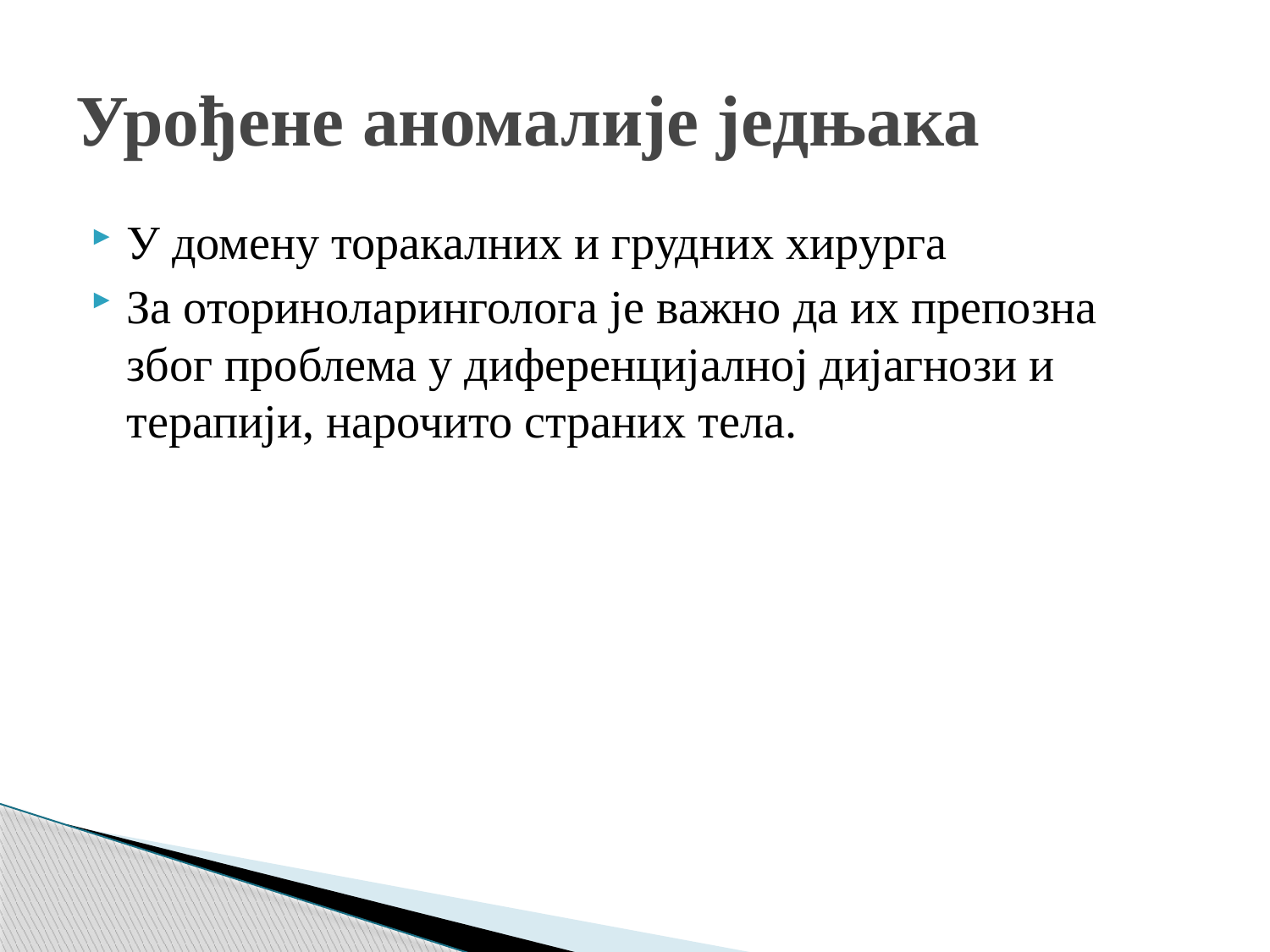

# Урођене аномалије једњака
У домену торакалних и грудних хирурга
За оториноларинголога је важно да их препозна због проблема у диференцијалној дијагнози и терапији, нарочито страних тела.